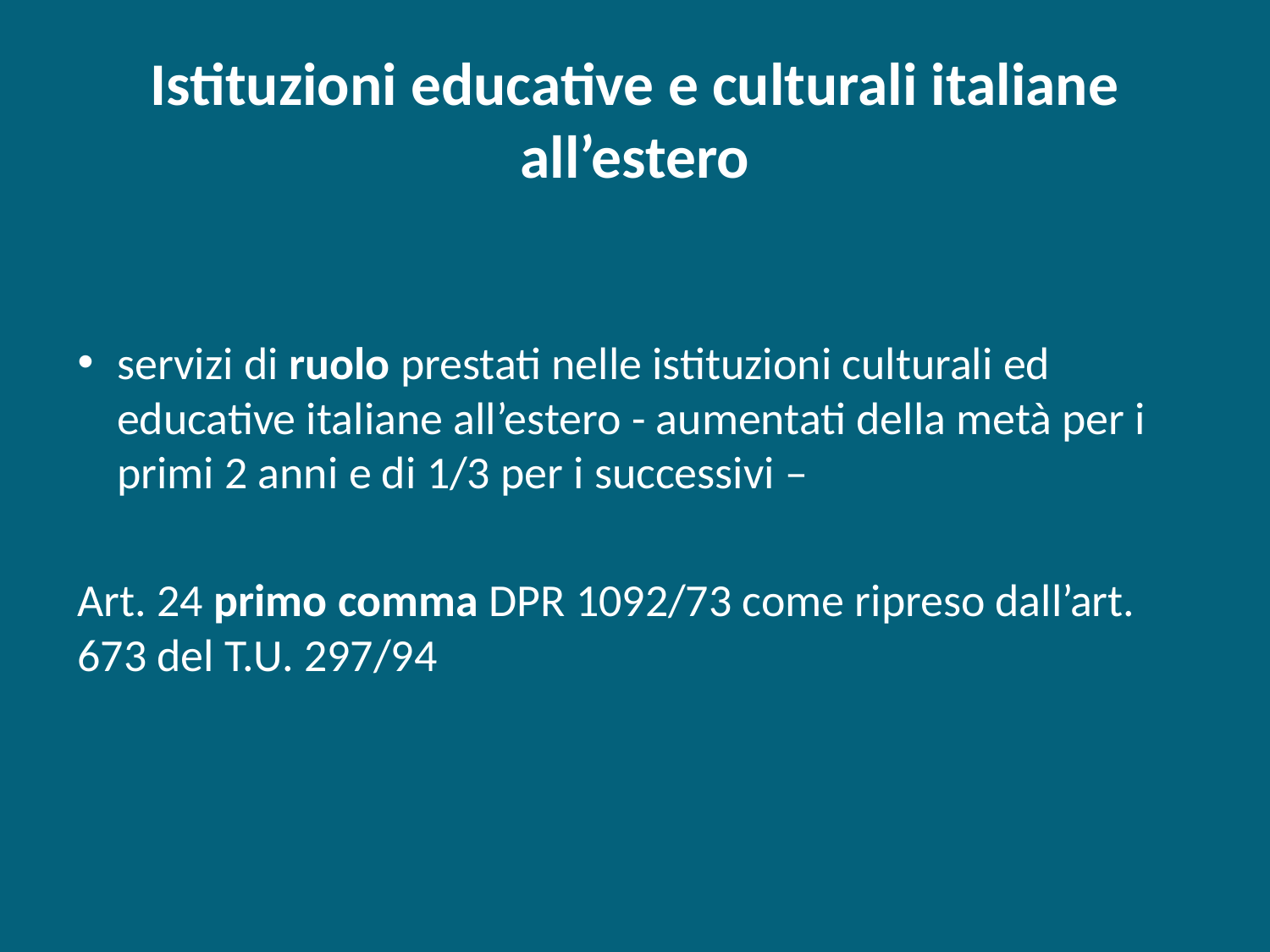

# Istituzioni educative e culturali italiane all’estero

servizi di ruolo prestati nelle istituzioni culturali ed educative italiane all’estero - aumentati della metà per i primi 2 anni e di 1/3 per i successivi –

Art. 24 primo comma DPR 1092/73 come ripreso dall’art. 673 del T.U. 297/94